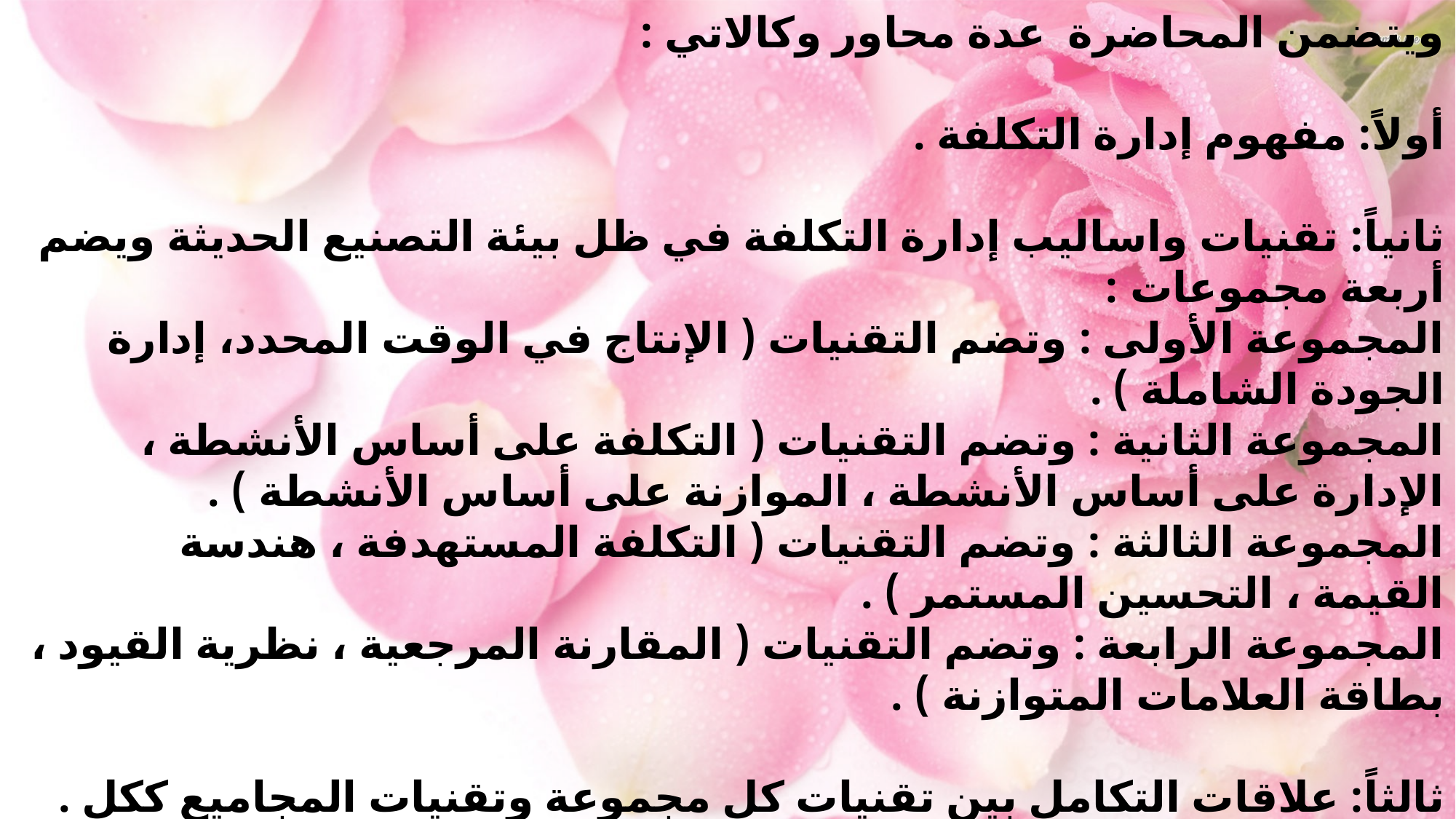

ويتضمن المحاضرة  عدة محاور وكالاتي :

أولاً: مفهوم إدارة التكلفة .

ثانياً: تقنيات واساليب إدارة التكلفة في ظل بيئة التصنيع الحديثة ويضم أربعة مجموعات :
المجموعة الأولى : وتضم التقنيات ( الإنتاج في الوقت المحدد، إدارة الجودة الشاملة ) .
المجموعة الثانية : وتضم التقنيات ( التكلفة على أساس الأنشطة ، الإدارة على أساس الأنشطة ، الموازنة على أساس الأنشطة ) .
المجموعة الثالثة : وتضم التقنيات ( التكلفة المستهدفة ، هندسة القيمة ، التحسين المستمر ) .
المجموعة الرابعة : وتضم التقنيات ( المقارنة المرجعية ، نظرية القيود ، بطاقة العلامات المتوازنة ) .

ثالثاً: علاقات التكامل بين تقنيات كل مجموعة وتقنيات المجاميع ككل .

رابعا : الاستنتاجات والتوصيات